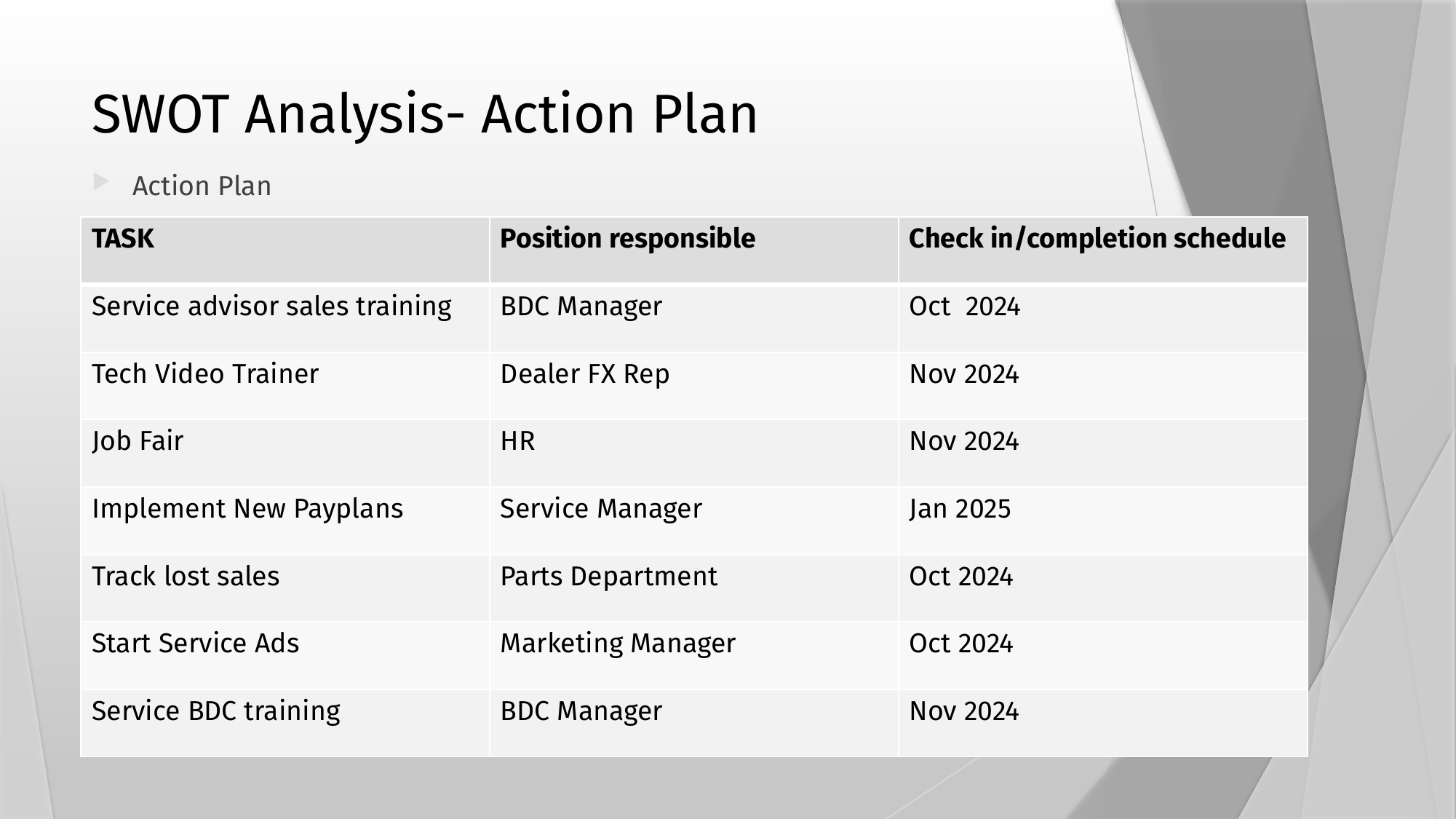

# SWOT Analysis- Action Plan
Action Plan

| TASK | Position responsible | Check in/completion schedule |
| --- | --- | --- |
| Service advisor sales training | BDC Manager | Oct 2024 |
| Tech Video Trainer | Dealer FX Rep | Nov 2024 |
| Job Fair | HR | Nov 2024 |
| Implement New Payplans | Service Manager | Jan 2025 |
| Track lost sales | Parts Department | Oct 2024 |
| Start Service Ads | Marketing Manager | Oct 2024 |
| Service BDC training | BDC Manager | Nov 2024 |